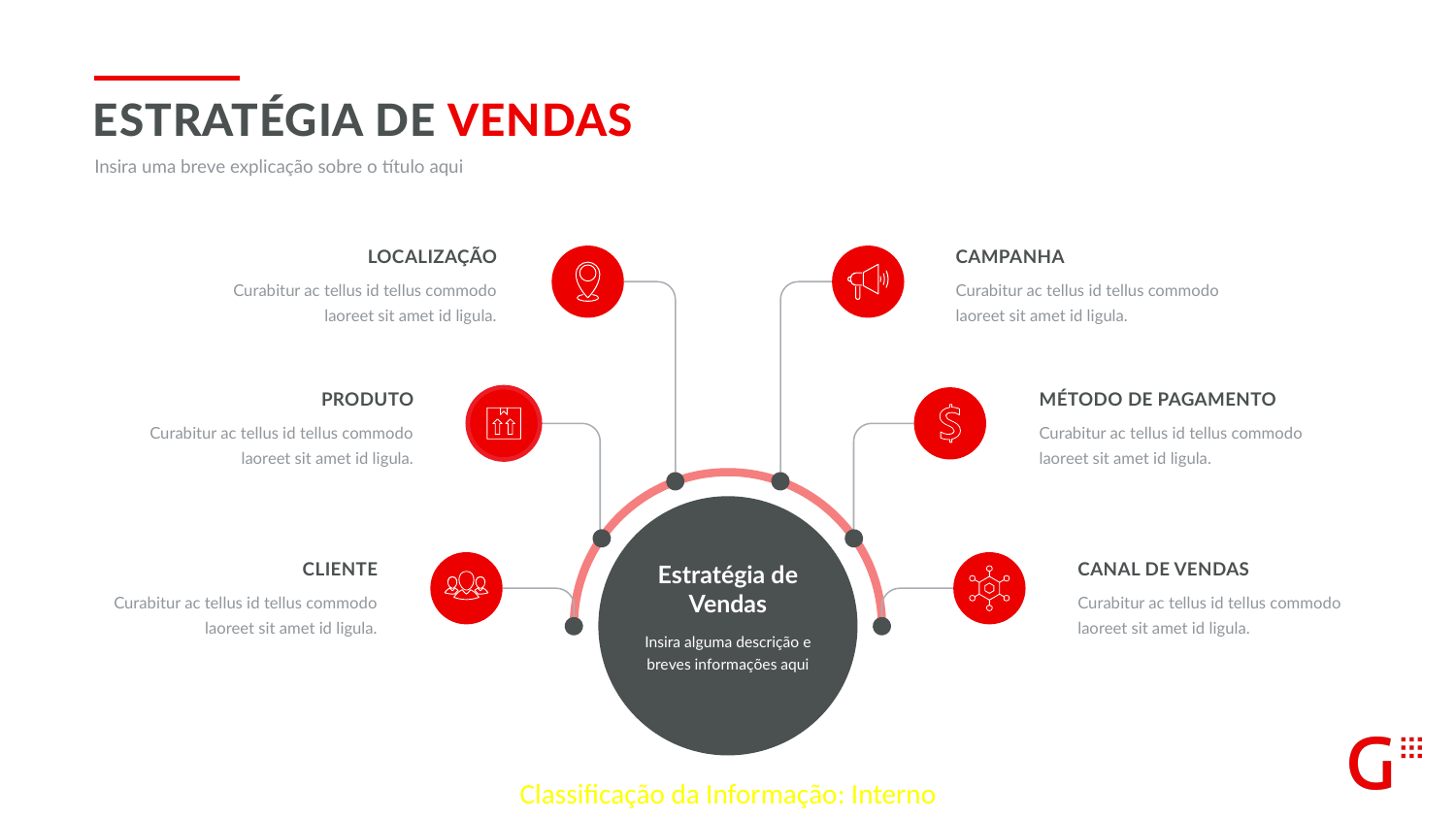

ESTRATÉGIA DE VENDAS
Insira uma breve explicação sobre o título aqui

LOCALIZAÇÃO
Curabitur ac tellus id tellus commodo laoreet sit amet id ligula.

CAMPANHA
Curabitur ac tellus id tellus commodo laoreet sit amet id ligula.

PRODUTO
Curabitur ac tellus id tellus commodo laoreet sit amet id ligula.
MÉTODO DE PAGAMENTO
Curabitur ac tellus id tellus commodo laoreet sit amet id ligula.

CLIENTE
Curabitur ac tellus id tellus commodo laoreet sit amet id ligula.
CANAL DE VENDAS
Curabitur ac tellus id tellus commodo laoreet sit amet id ligula.
Estratégia de Vendas
Insira alguma descrição e breves informações aqui